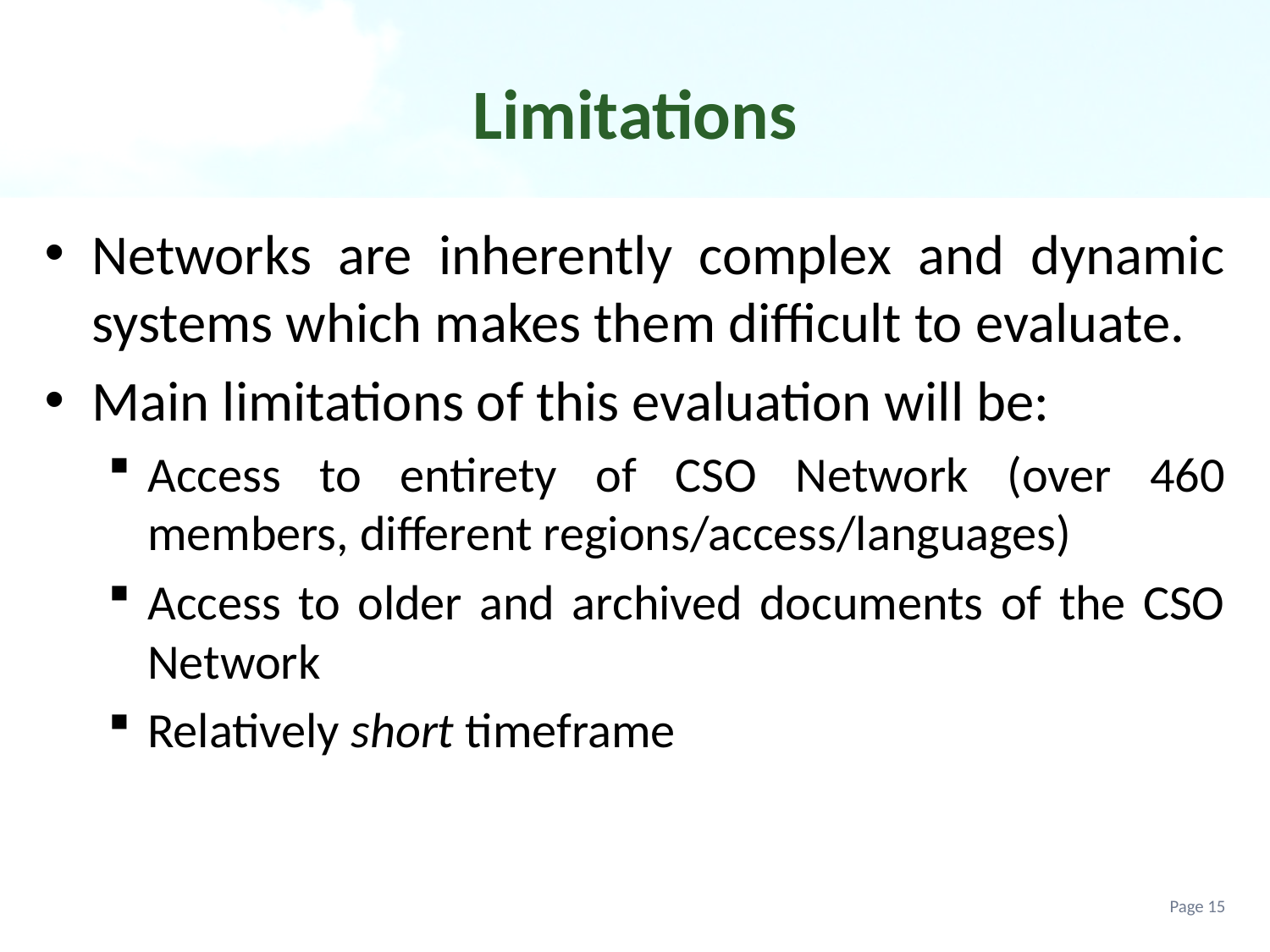

# Limitations
Networks are inherently complex and dynamic systems which makes them difficult to evaluate.
Main limitations of this evaluation will be:
Access to entirety of CSO Network (over 460 members, different regions/access/languages)
Access to older and archived documents of the CSO Network
Relatively short timeframe